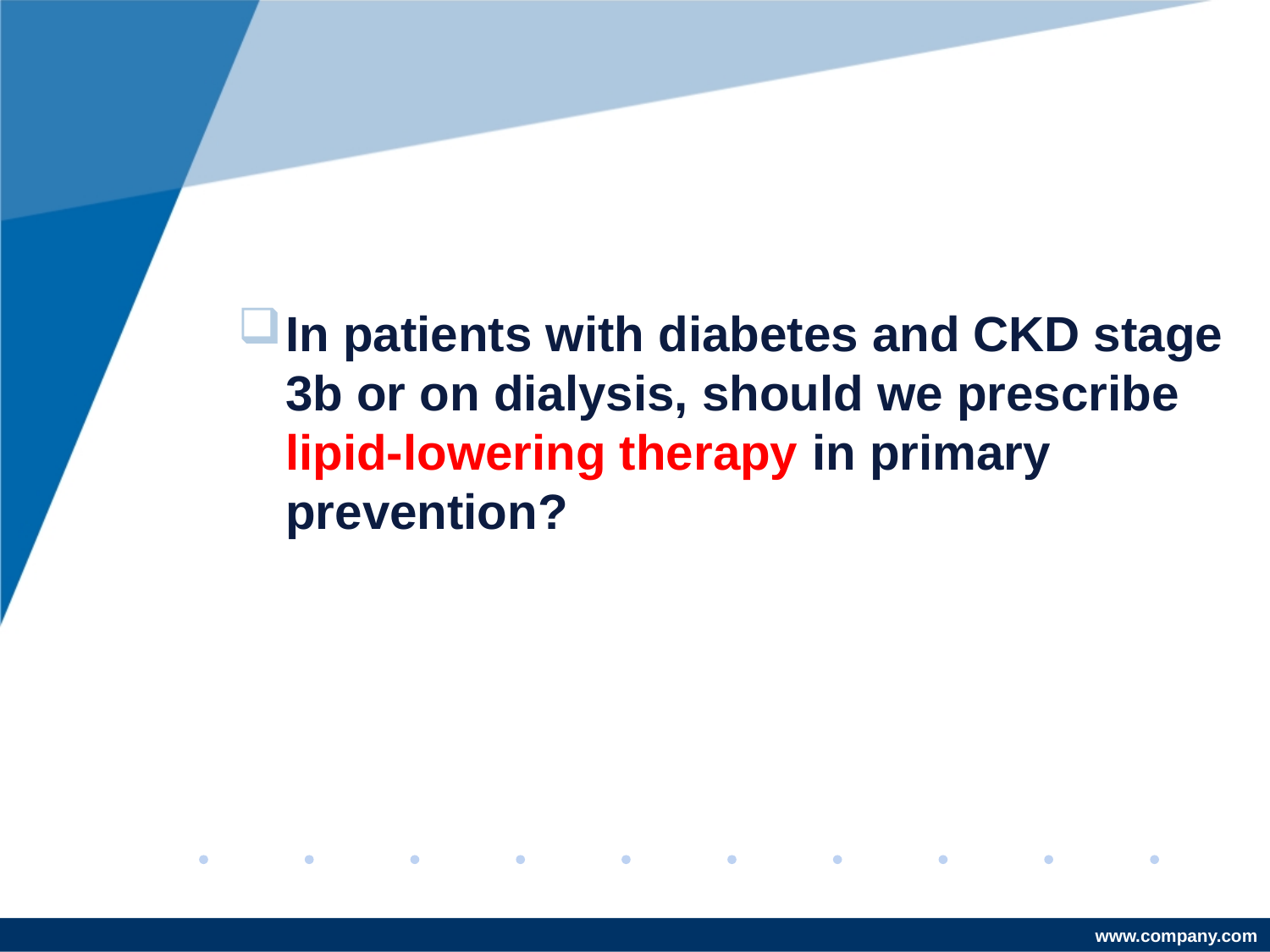

#
In patients with diabetes and CKD stage 3b or on dialysis, should we prescribe
lipid-lowering therapy in primary prevention?